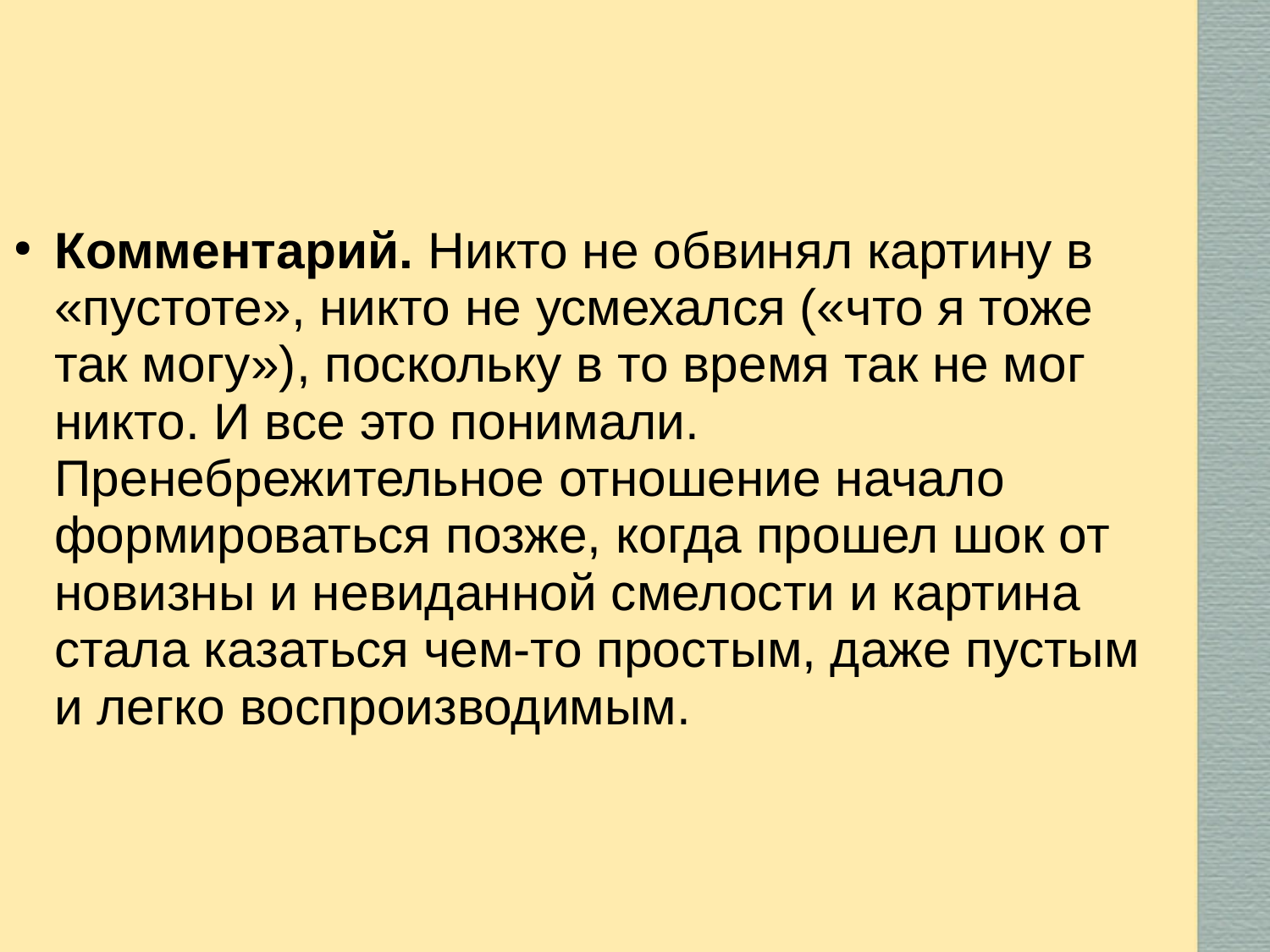

Комментарий. Никто не обвинял картину в «пустоте», никто не усмехался («что я тоже так могу»), поскольку в то время так не мог никто. И все это понимали. Пренебрежительное отношение начало формироваться позже, когда прошел шок от новизны и невиданной смелости и картина стала казаться чем-то простым, даже пустым и легко воспроизводимым.